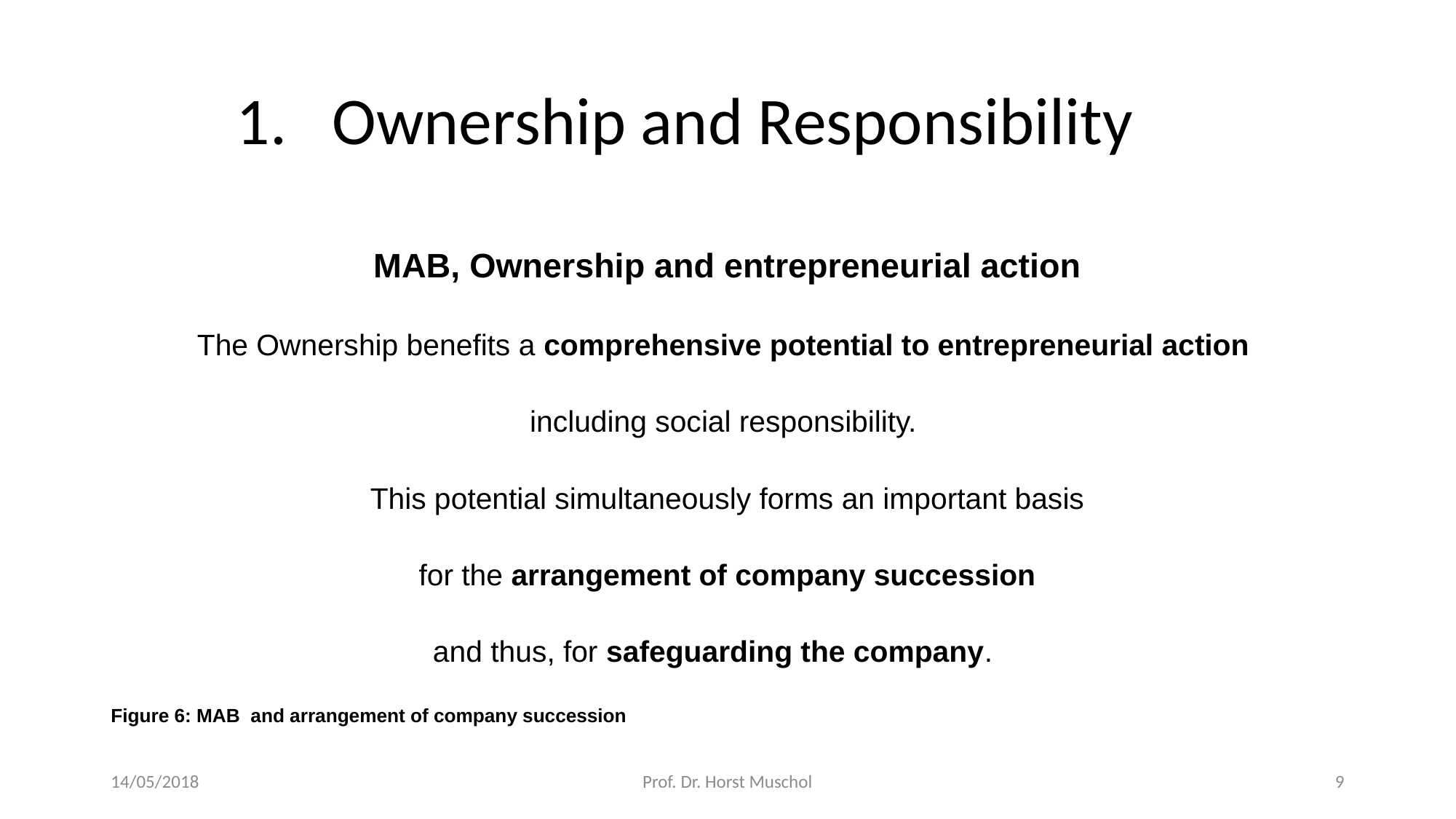

# 1.   Ownership and Responsibility
MAB, Ownership and entrepreneurial action
The Ownership benefits a comprehensive potential to entrepreneurial action
including social responsibility.
This potential simultaneously forms an important basis
for the arrangement of company succession
and thus, for safeguarding the company.
Figure 6: MAB  and arrangement of company succession

14/05/2018
Prof. Dr. Horst Muschol
9